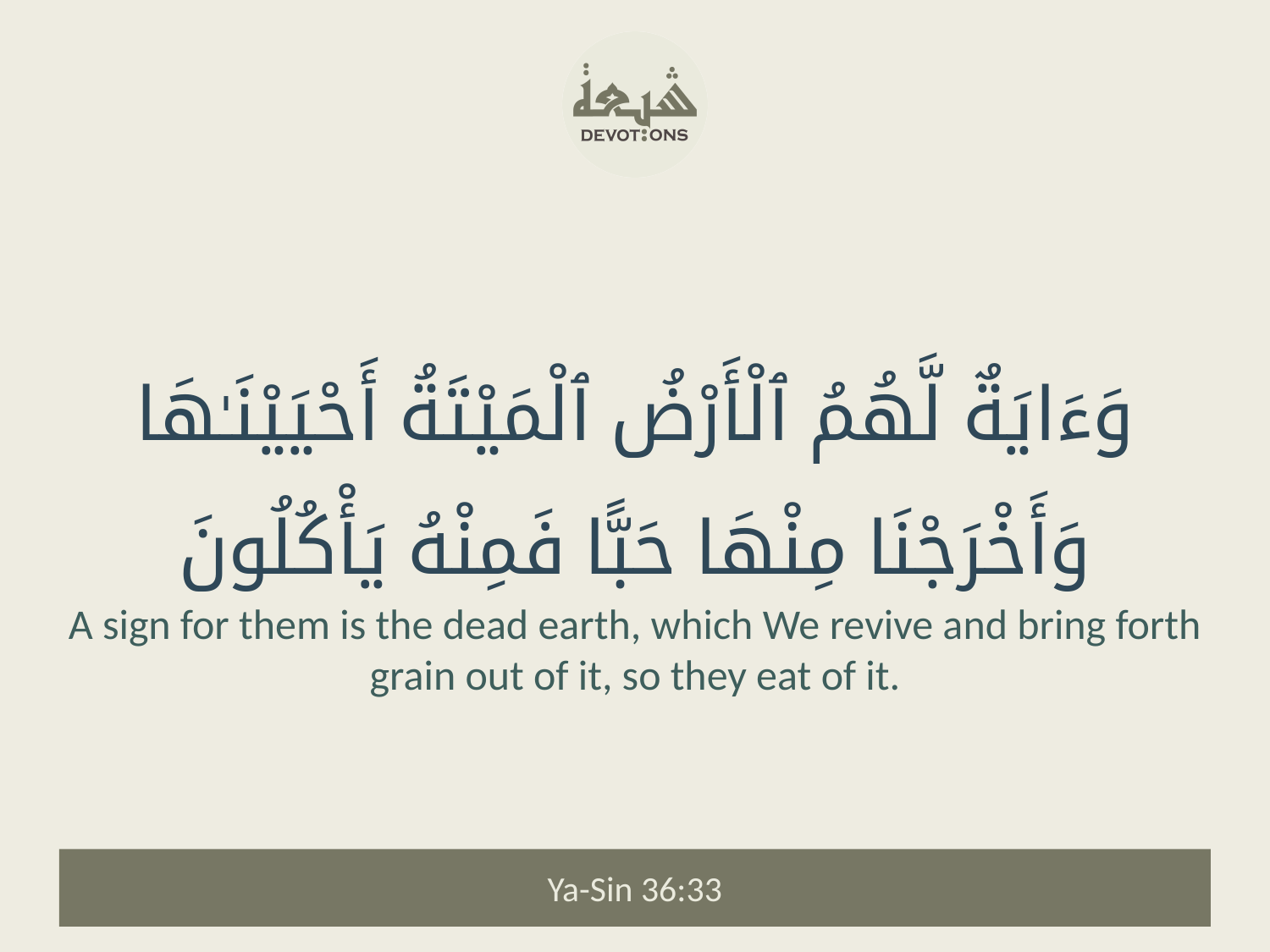

وَءَايَةٌ لَّهُمُ ٱلْأَرْضُ ٱلْمَيْتَةُ أَحْيَيْنَـٰهَا وَأَخْرَجْنَا مِنْهَا حَبًّا فَمِنْهُ يَأْكُلُونَ
A sign for them is the dead earth, which We revive and bring forth grain out of it, so they eat of it.
Ya-Sin 36:33